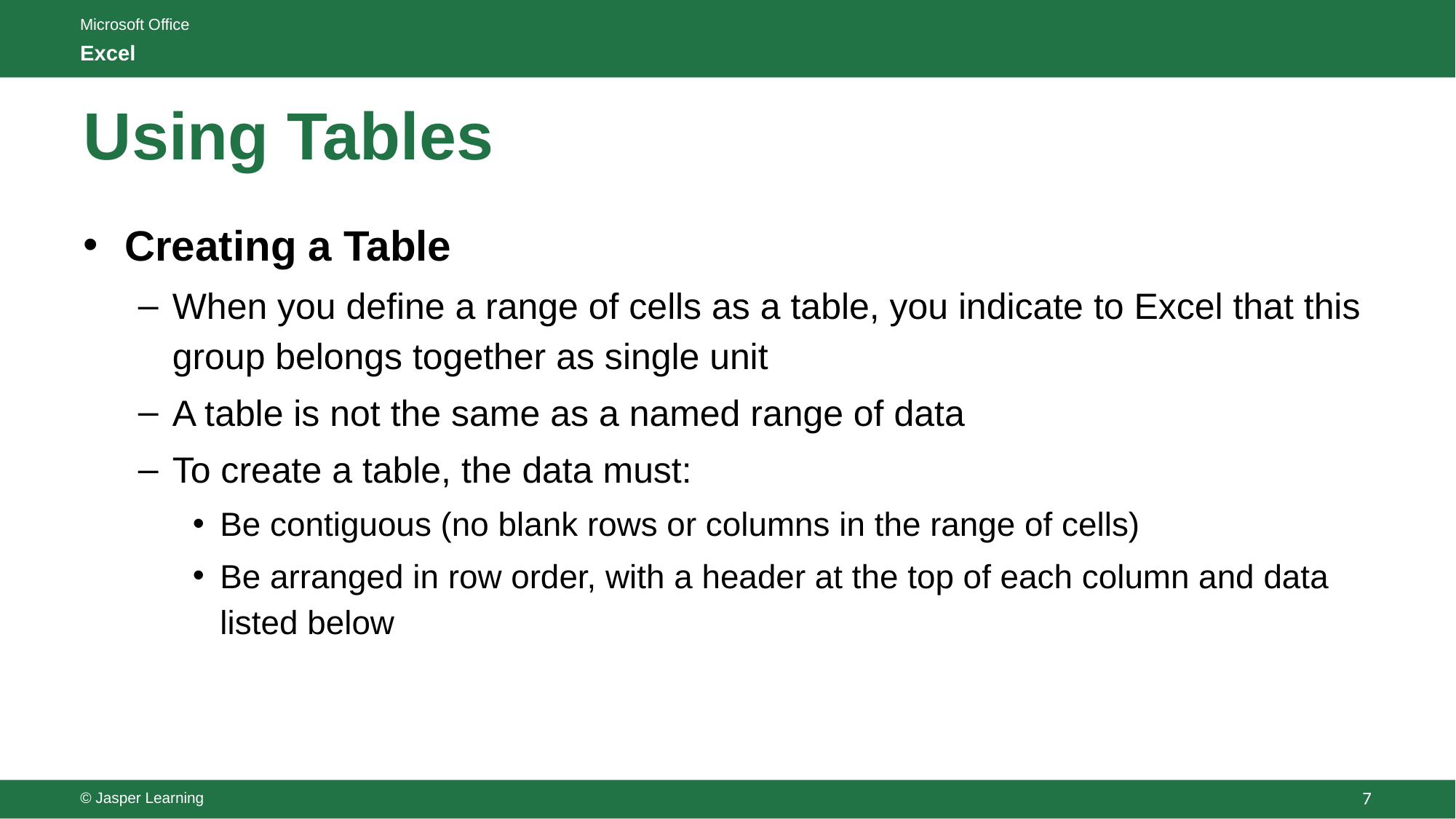

# Using Tables
Creating a Table
When you define a range of cells as a table, you indicate to Excel that this group belongs together as single unit
A table is not the same as a named range of data
To create a table, the data must:
Be contiguous (no blank rows or columns in the range of cells)
Be arranged in row order, with a header at the top of each column and data listed below
© Jasper Learning
7